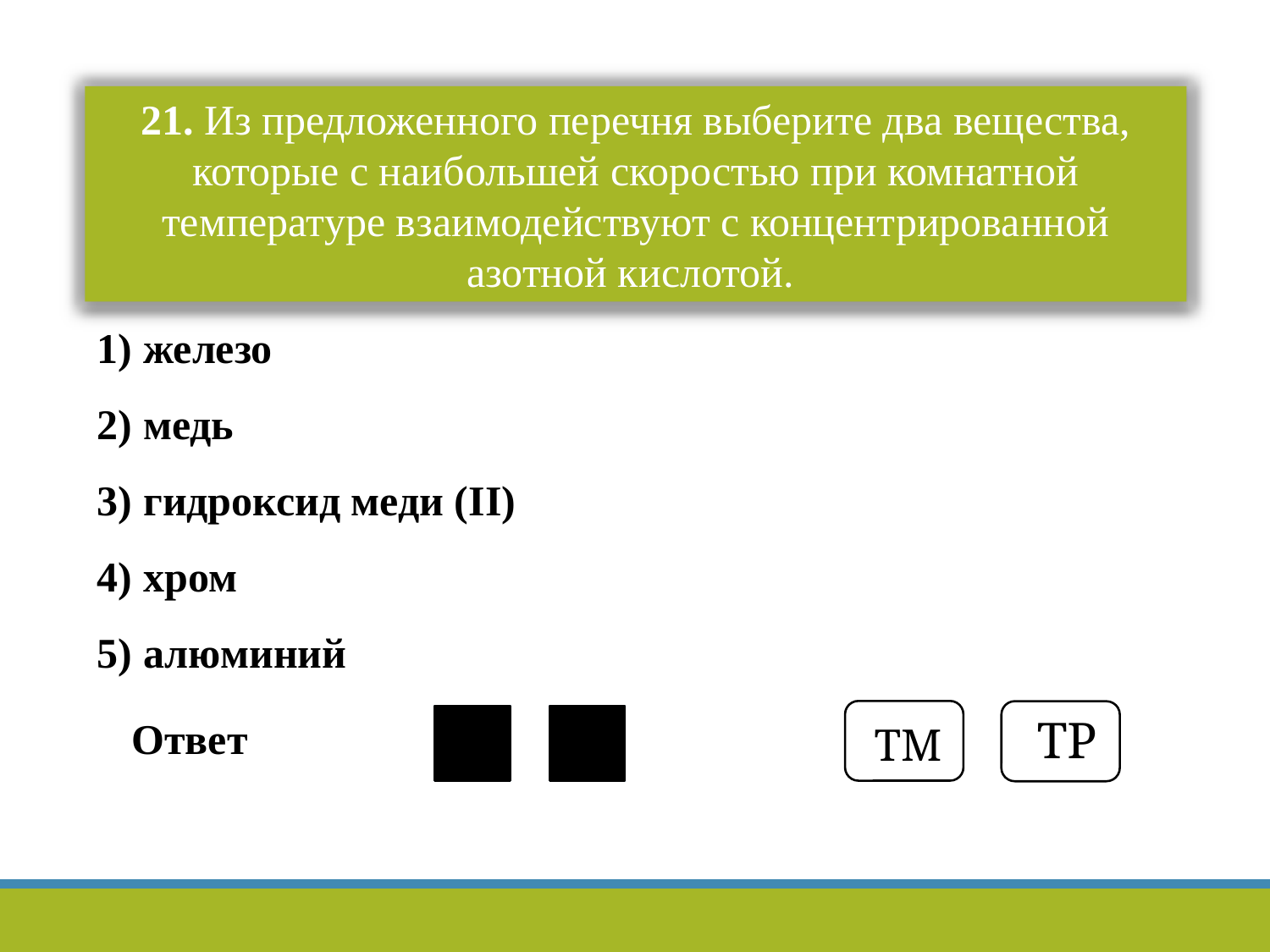

21. Из предложенного перечня выберите два вещества, которые с наибольшей скоростью при комнатной температуре взаимодействуют c концентрированной азотной кислотой.
1) железо
2) медь
3) гидроксид меди (II)
4) хром
5) алюминий
ТМ
ТР
   Ответ
2

3